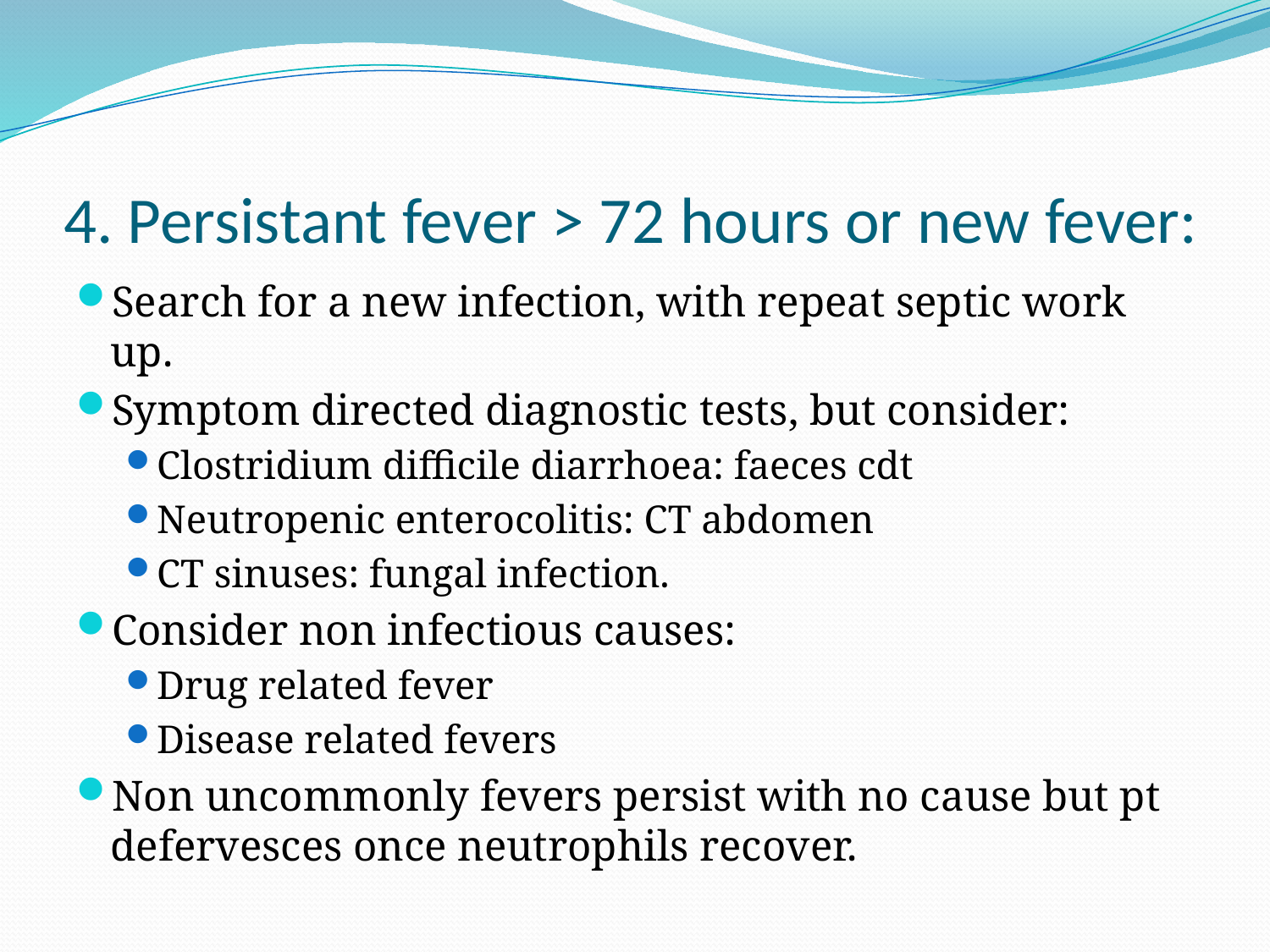

# 4. Persistant fever > 72 hours or new fever:
Search for a new infection, with repeat septic work up.
Symptom directed diagnostic tests, but consider:
Clostridium difficile diarrhoea: faeces cdt
Neutropenic enterocolitis: CT abdomen
CT sinuses: fungal infection.
Consider non infectious causes:
Drug related fever
Disease related fevers
Non uncommonly fevers persist with no cause but pt defervesces once neutrophils recover.